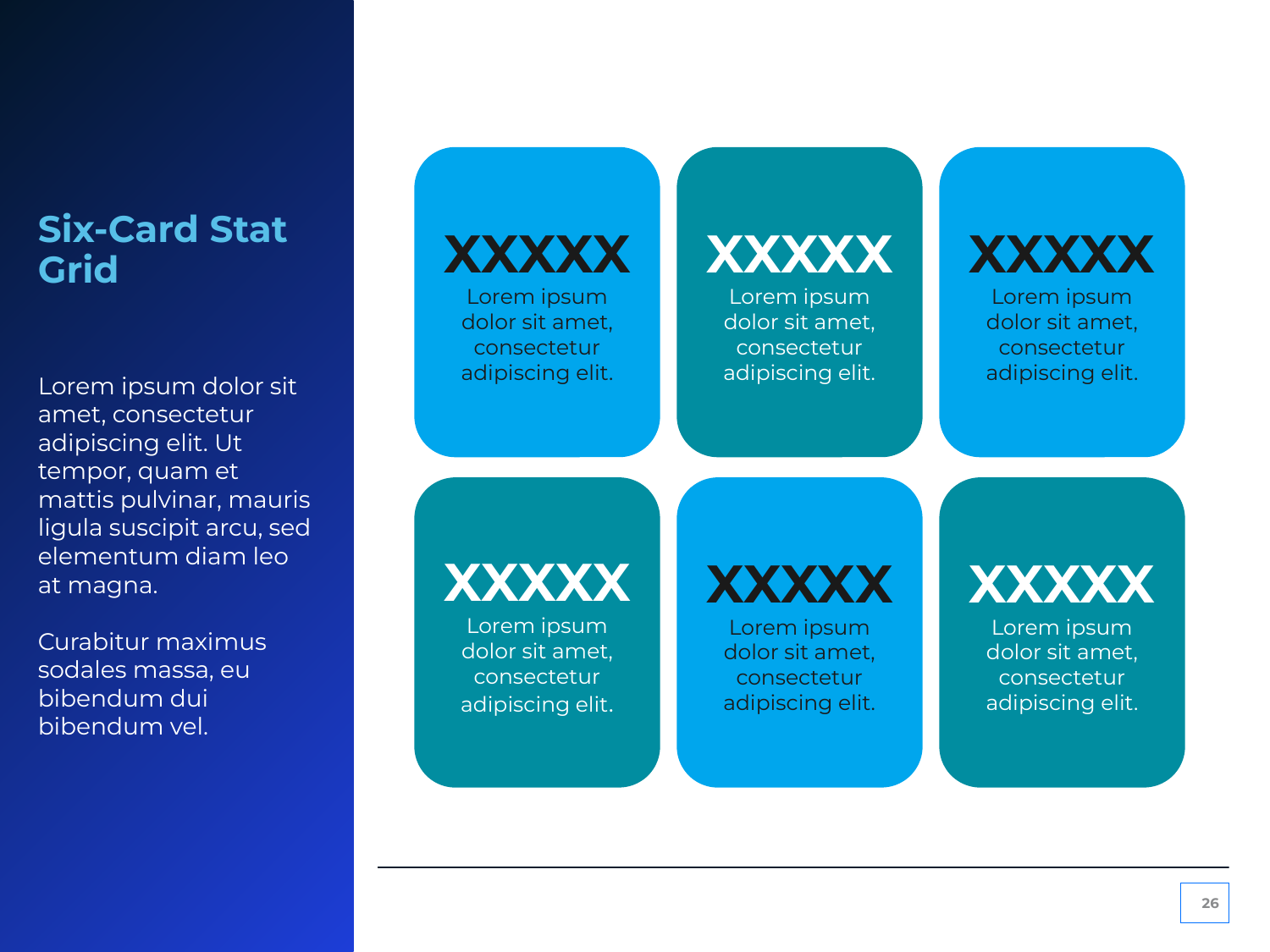

# Six-Card Stat Grid
XXXXX
Lorem ipsum dolor sit amet, consectetur adipiscing elit.
XXXXX
Lorem ipsum dolor sit amet, consectetur adipiscing elit.
XXXXX
Lorem ipsum dolor sit amet, consectetur adipiscing elit.
Lorem ipsum dolor sit amet, consectetur adipiscing elit. Ut tempor, quam et mattis pulvinar, mauris ligula suscipit arcu, sed elementum diam leo at magna.

Curabitur maximus sodales massa, eu bibendum dui bibendum vel.
XXXXX
Lorem ipsum dolor sit amet, consectetur adipiscing elit.
XXXXX
Lorem ipsum dolor sit amet, consectetur adipiscing elit.
XXXXX
Lorem ipsum dolor sit amet, consectetur adipiscing elit.
26